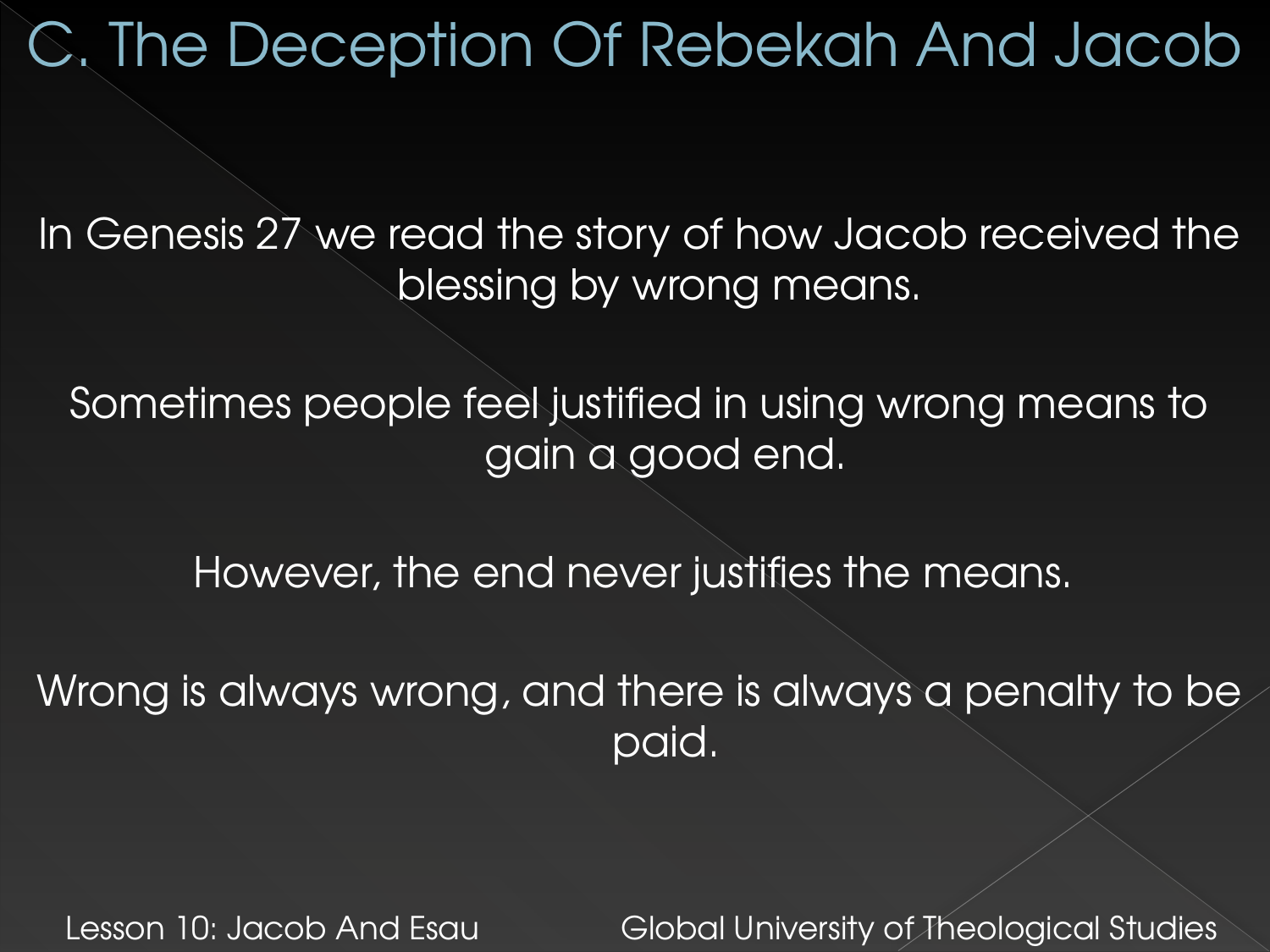

# C. The Deception Of Rebekah And Jacob
In Genesis 27 we read the story of how Jacob received the blessing by wrong means.

Sometimes people feel justified in using wrong means to gain a good end.

However, the end never justifies the means.

Wrong is always wrong, and there is always a penalty to be paid.
Lesson 10: Jacob And Esau                Global University of Theological Studies